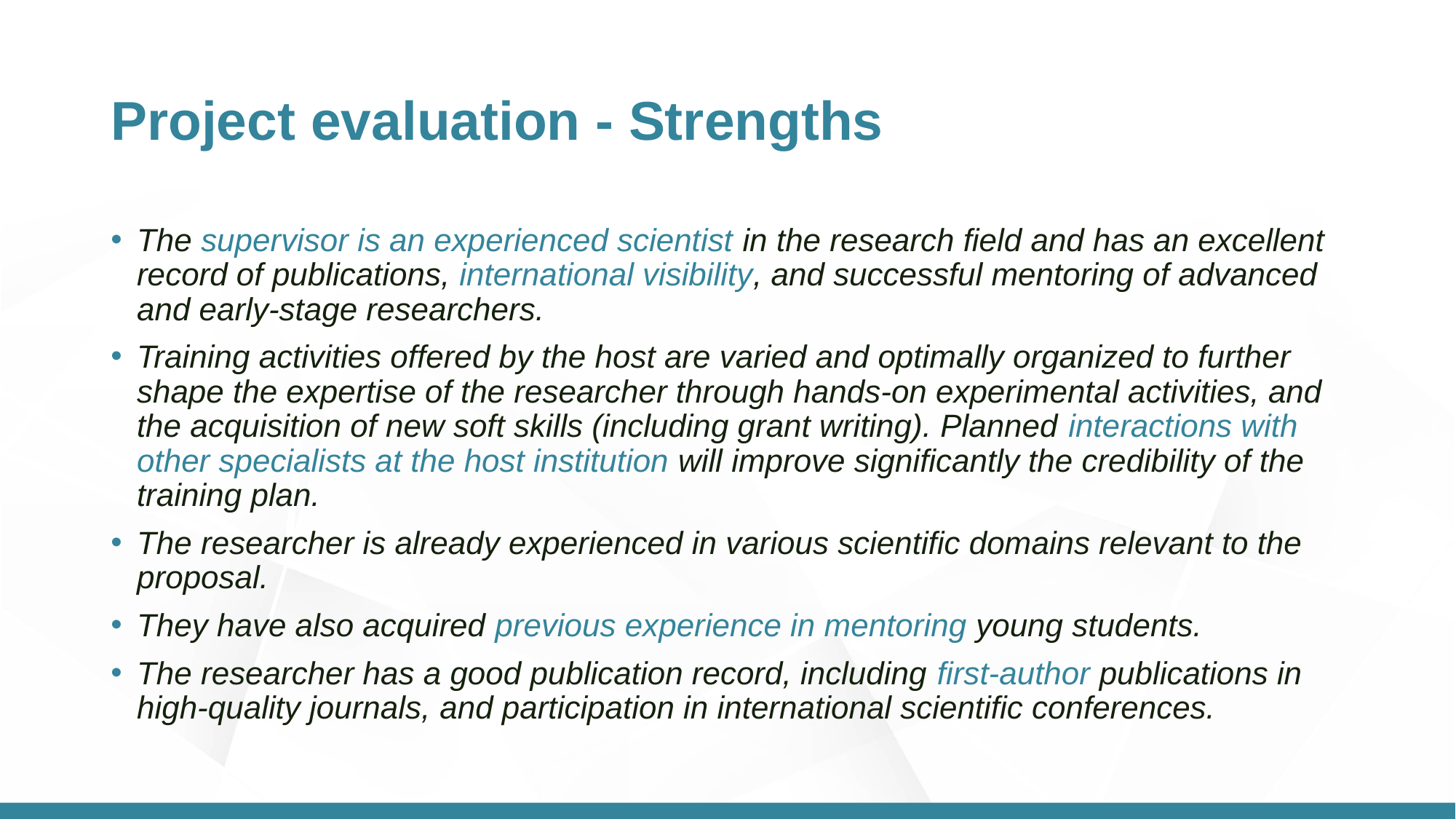

# Project evaluation - Strengths
The supervisor is an experienced scientist in the research field and has an excellent record of publications, international visibility, and successful mentoring of advanced and early-stage researchers.
Training activities offered by the host are varied and optimally organized to further shape the expertise of the researcher through hands-on experimental activities, and the acquisition of new soft skills (including grant writing). Planned interactions with other specialists at the host institution will improve significantly the credibility of the training plan.
The researcher is already experienced in various scientific domains relevant to the proposal.
They have also acquired previous experience in mentoring young students.
The researcher has a good publication record, including first-author publications in high-quality journals, and participation in international scientific conferences.